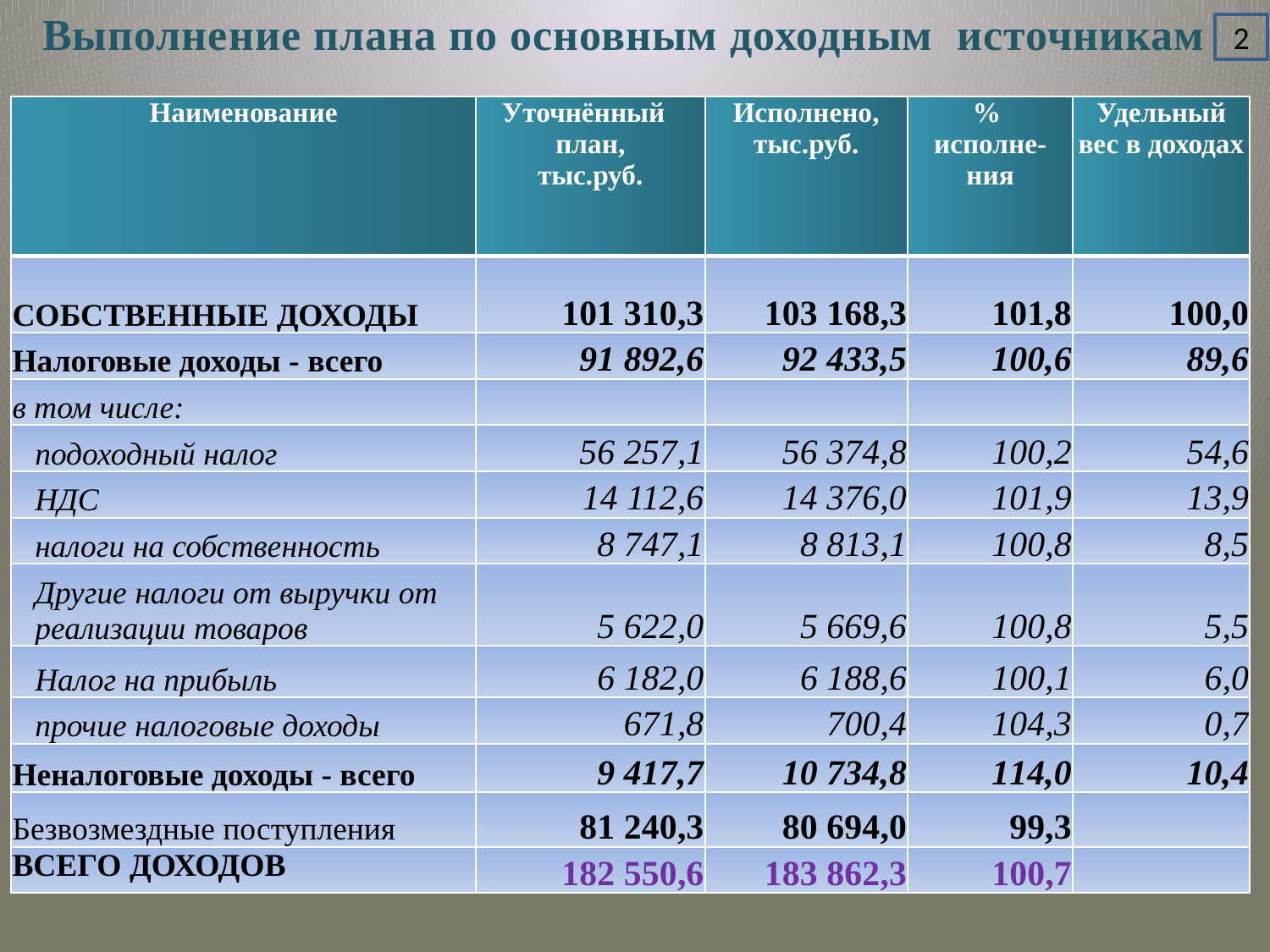

# Выполнение плана по основным доходным  источникам
2
| Наименование | Уточнённый план, тыс.руб. | Исполнено, тыс.руб. | % исполне- ния | Удельный вес в доходах |
| --- | --- | --- | --- | --- |
| СОБСТВЕННЫЕ ДОХОДЫ | 101 310,3 | 103 168,3 | 101,8 | 100,0 |
| Налоговые доходы - всего | 91 892,6 | 92 433,5 | 100,6 | 89,6 |
| в том числе: |  |  |  |  |
| подоходный налог | 56 257,1 | 56 374,8 | 100,2 | 54,6 |
| НДС | 14 112,6 | 14 376,0 | 101,9 | 13,9 |
| налоги на собственность | 8 747,1 | 8 813,1 | 100,8 | 8,5 |
| Другие налоги от выручки от реализации товаров | 5 622,0 | 5 669,6 | 100,8 | 5,5 |
| Налог на прибыль | 6 182,0 | 6 188,6 | 100,1 | 6,0 |
| прочие налоговые доходы | 671,8 | 700,4 | 104,3 | 0,7 |
| Неналоговые доходы - всего | 9 417,7 | 10 734,8 | 114,0 | 10,4 |
| Безвозмездные поступления | 81 240,3 | 80 694,0 | 99,3 |  |
| ВСЕГО ДОХОДОВ | 182 550,6 | 183 862,3 | 100,7 |  |